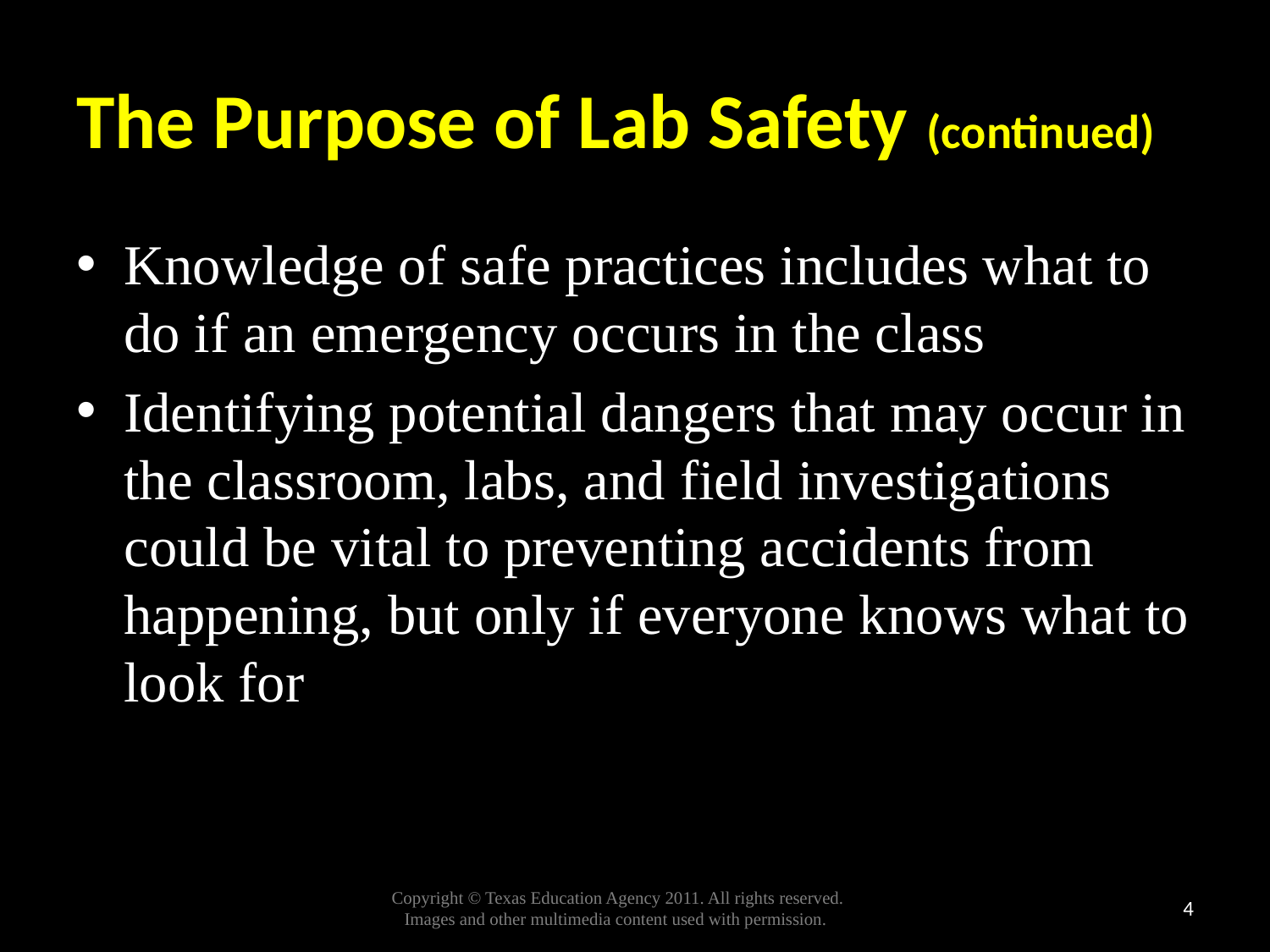

# The Purpose of Lab Safety (continued)
Knowledge of safe practices includes what to do if an emergency occurs in the class
Identifying potential dangers that may occur in the classroom, labs, and field investigations could be vital to preventing accidents from happening, but only if everyone knows what to look for
4